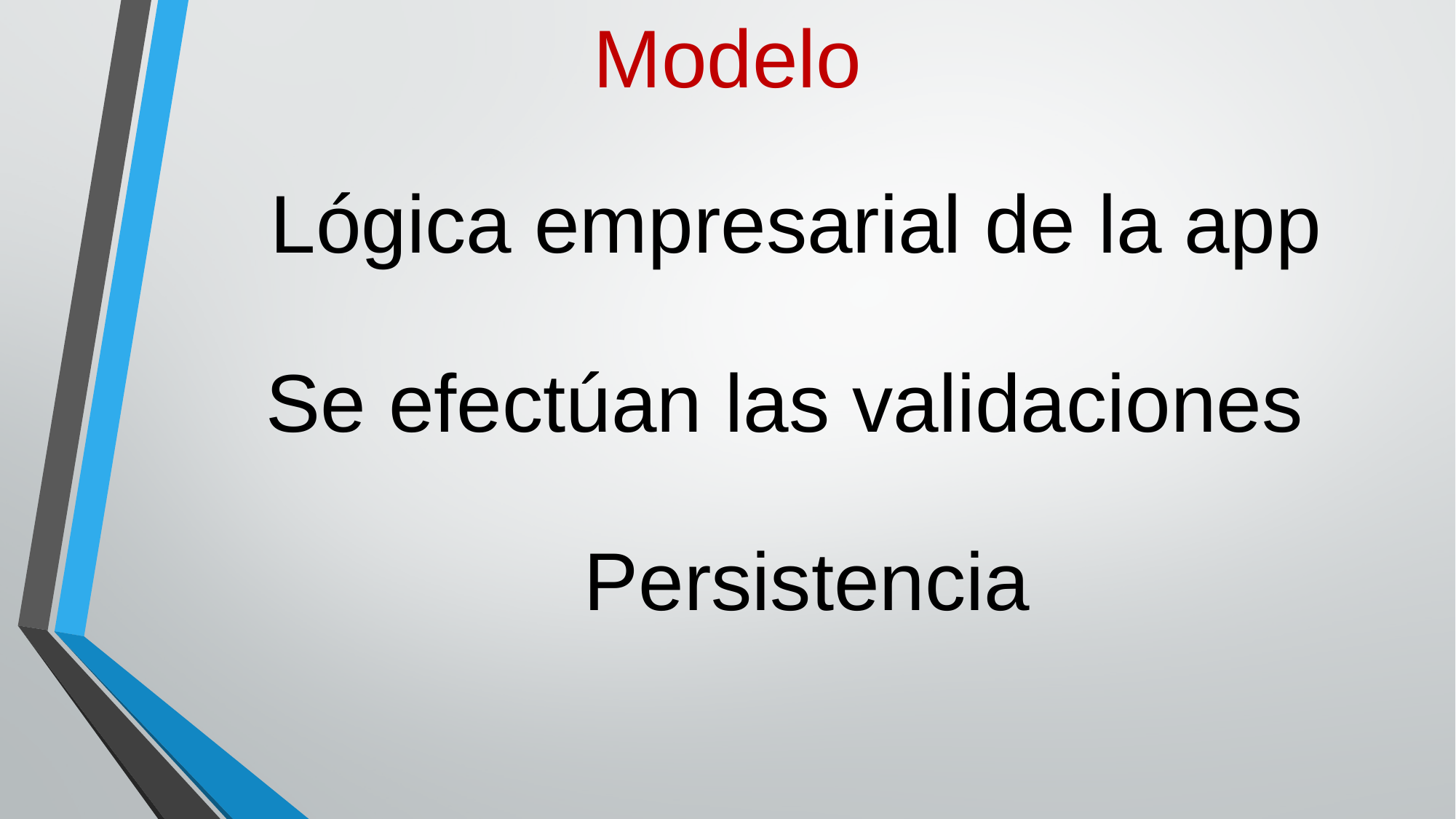

Modelo
Lógica empresarial de la app
Se efectúan las validaciones
Persistencia